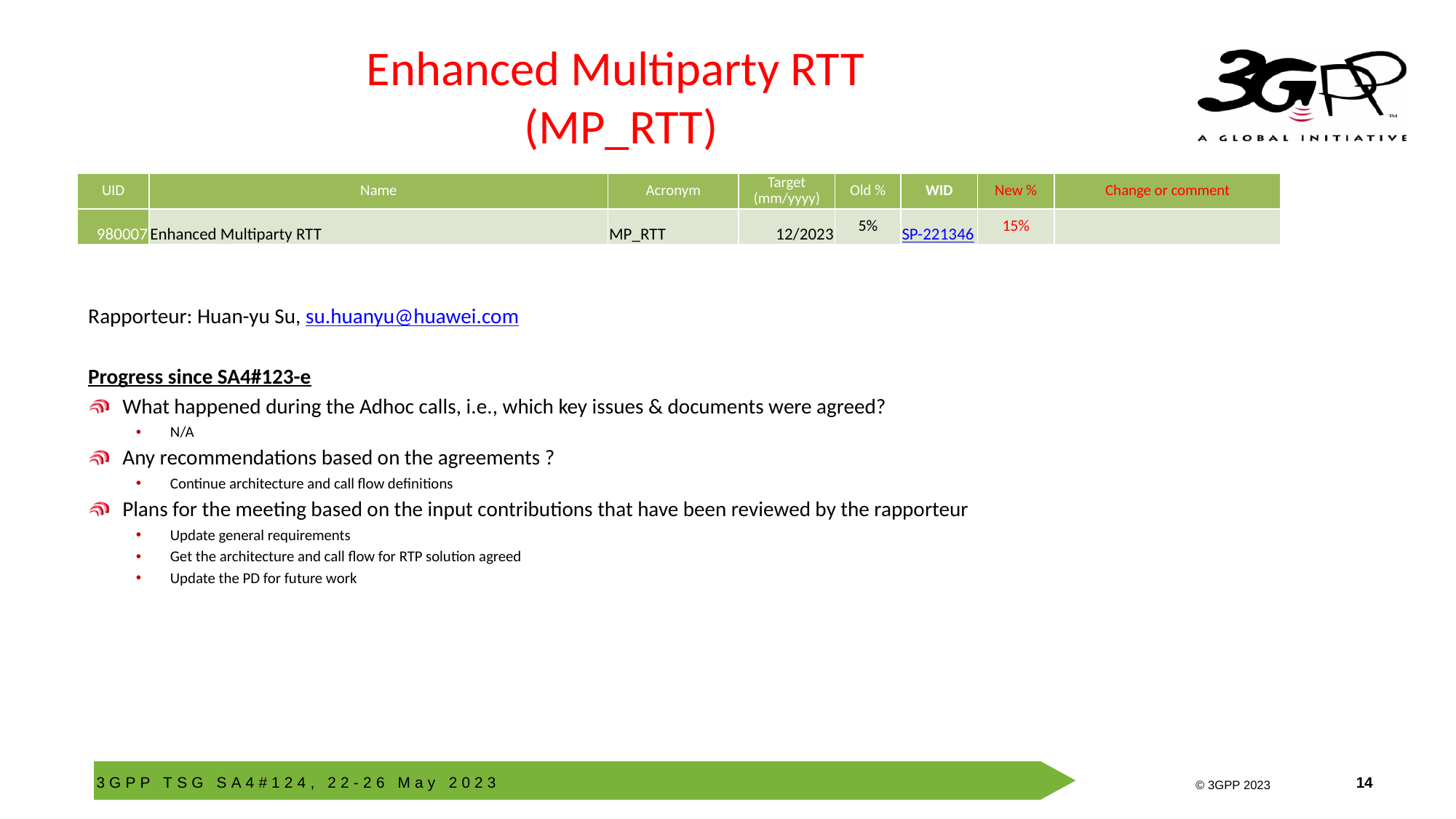

# Enhanced Multiparty RTT (MP_RTT)
| UID | Name | Acronym | Target (mm/yyyy) | Old % | WID | New % | Change or comment |
| --- | --- | --- | --- | --- | --- | --- | --- |
| 980007 | Enhanced Multiparty RTT | MP\_RTT | 12/2023 | 5% | SP-221346 | 15% |  |
Rapporteur: Huan-yu Su, su.huanyu@huawei.com

Progress since SA4#123-e
What happened during the Adhoc calls, i.e., which key issues & documents were agreed?
N/A
Any recommendations based on the agreements ?
Continue architecture and call flow definitions
Plans for the meeting based on the input contributions that have been reviewed by the rapporteur
Update general requirements
Get the architecture and call flow for RTP solution agreed
Update the PD for future work